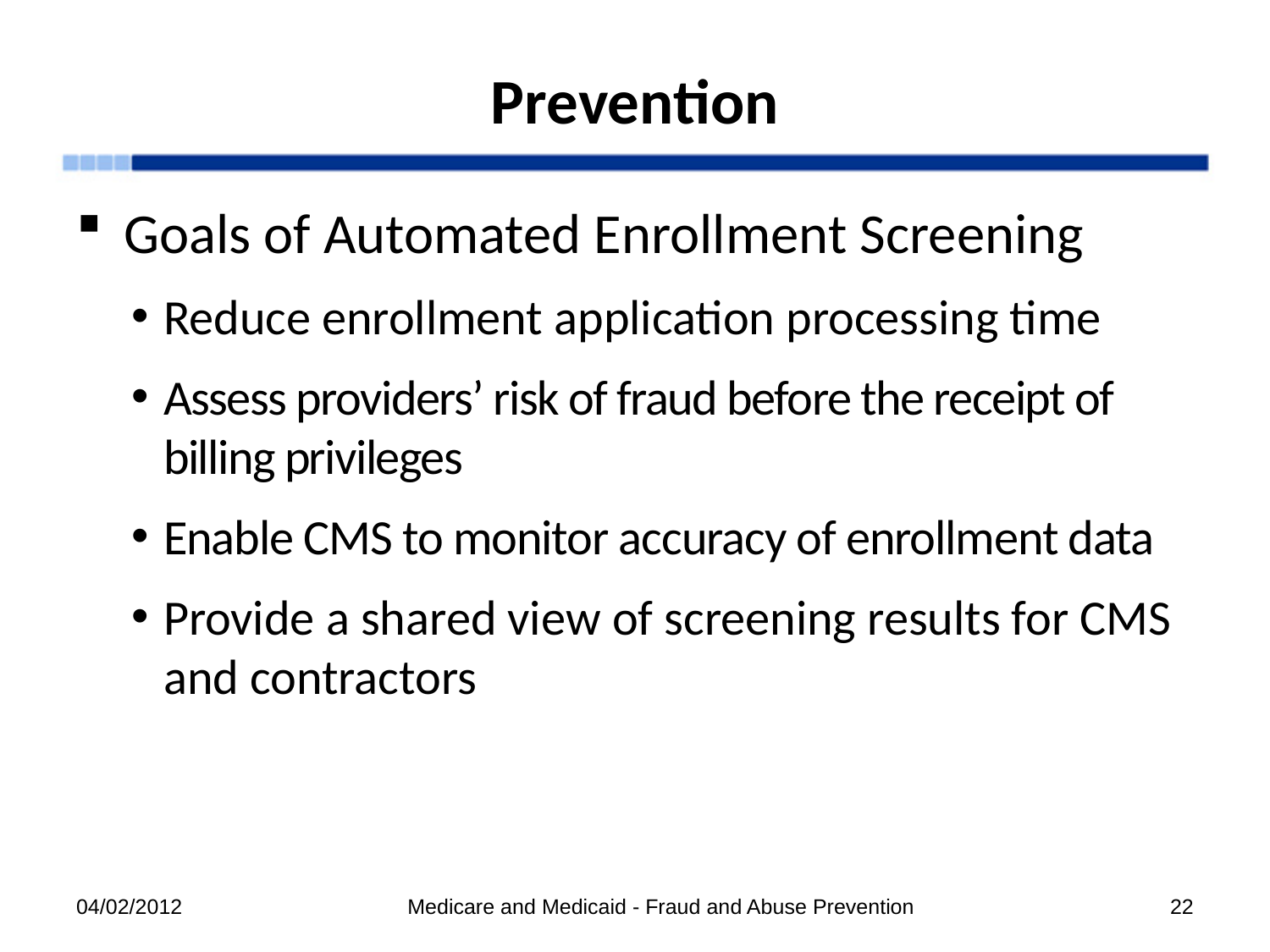

# Prevention
Goals of Automated Enrollment Screening
Reduce enrollment application processing time
Assess providers’ risk of fraud before the receipt of billing privileges
Enable CMS to monitor accuracy of enrollment data
Provide a shared view of screening results for CMS and contractors

04/02/2012
Medicare and Medicaid - Fraud and Abuse Prevention
22